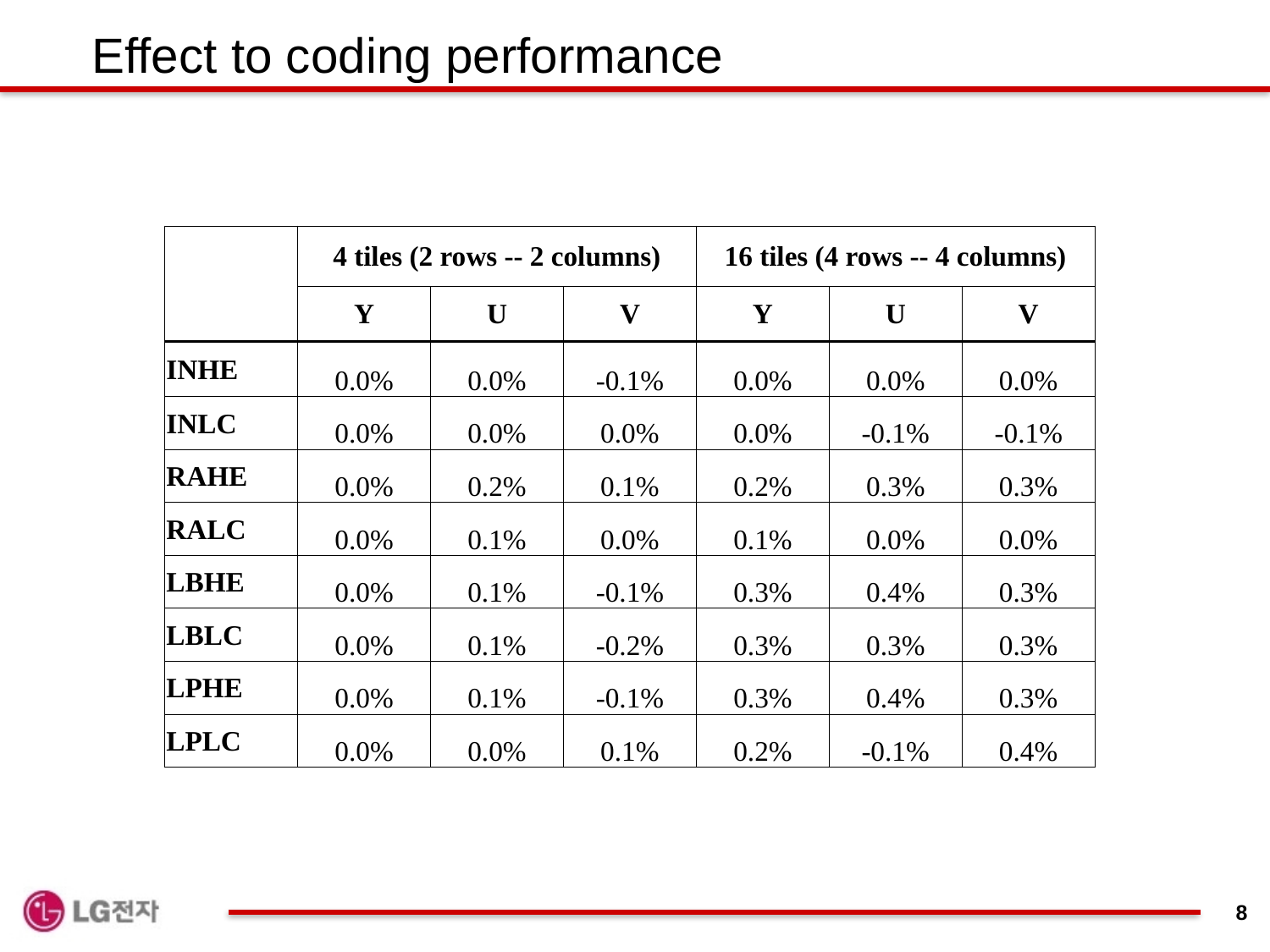

# Effect to coding performance
|  | 4 tiles (2 rows -- 2 columns) |  |  | 16 tiles (4 rows -- 4 columns) |  |  |
| --- | --- | --- | --- | --- | --- | --- |
|  | Y | U | V | Y | U | V |
| INHE | 0.0% | 0.0% | -0.1% | 0.0% | 0.0% | 0.0% |
| INLC | 0.0% | 0.0% | 0.0% | 0.0% | -0.1% | -0.1% |
| RAHE | 0.0% | 0.2% | 0.1% | 0.2% | 0.3% | 0.3% |
| RALC | 0.0% | 0.1% | 0.0% | 0.1% | 0.0% | 0.0% |
| LBHE | 0.0% | 0.1% | -0.1% | 0.3% | 0.4% | 0.3% |
| LBLC | 0.0% | 0.1% | -0.2% | 0.3% | 0.3% | 0.3% |
| LPHE | 0.0% | 0.1% | -0.1% | 0.3% | 0.4% | 0.3% |
| LPLC | 0.0% | 0.0% | 0.1% | 0.2% | -0.1% | 0.4% |
8